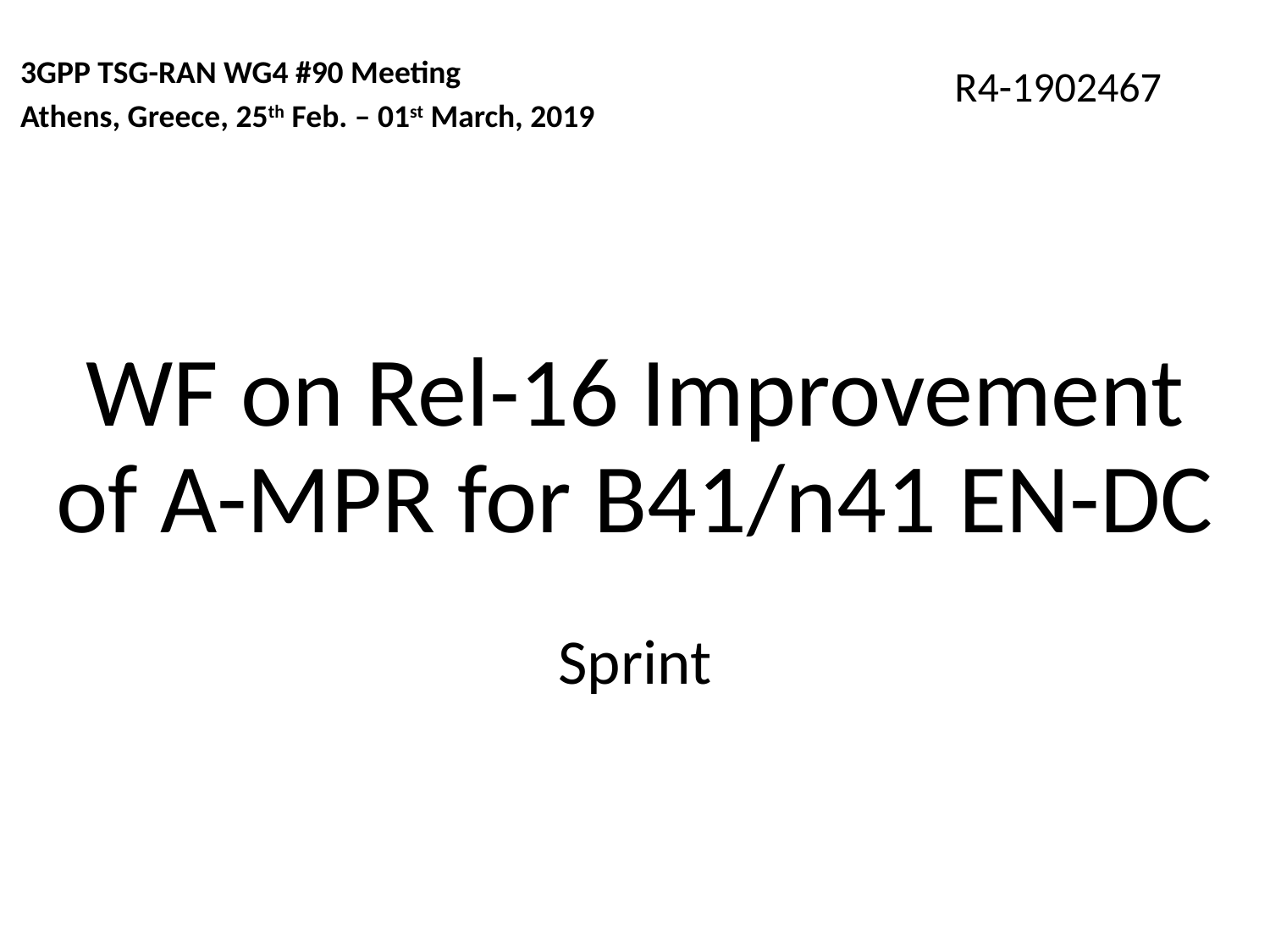

3GPP TSG-RAN WG4 #90 Meeting
Athens, Greece, 25th Feb. – 01st March, 2019
R4-1902467
# WF on Rel-16 Improvement of A-MPR for B41/n41 EN-DC
Sprint